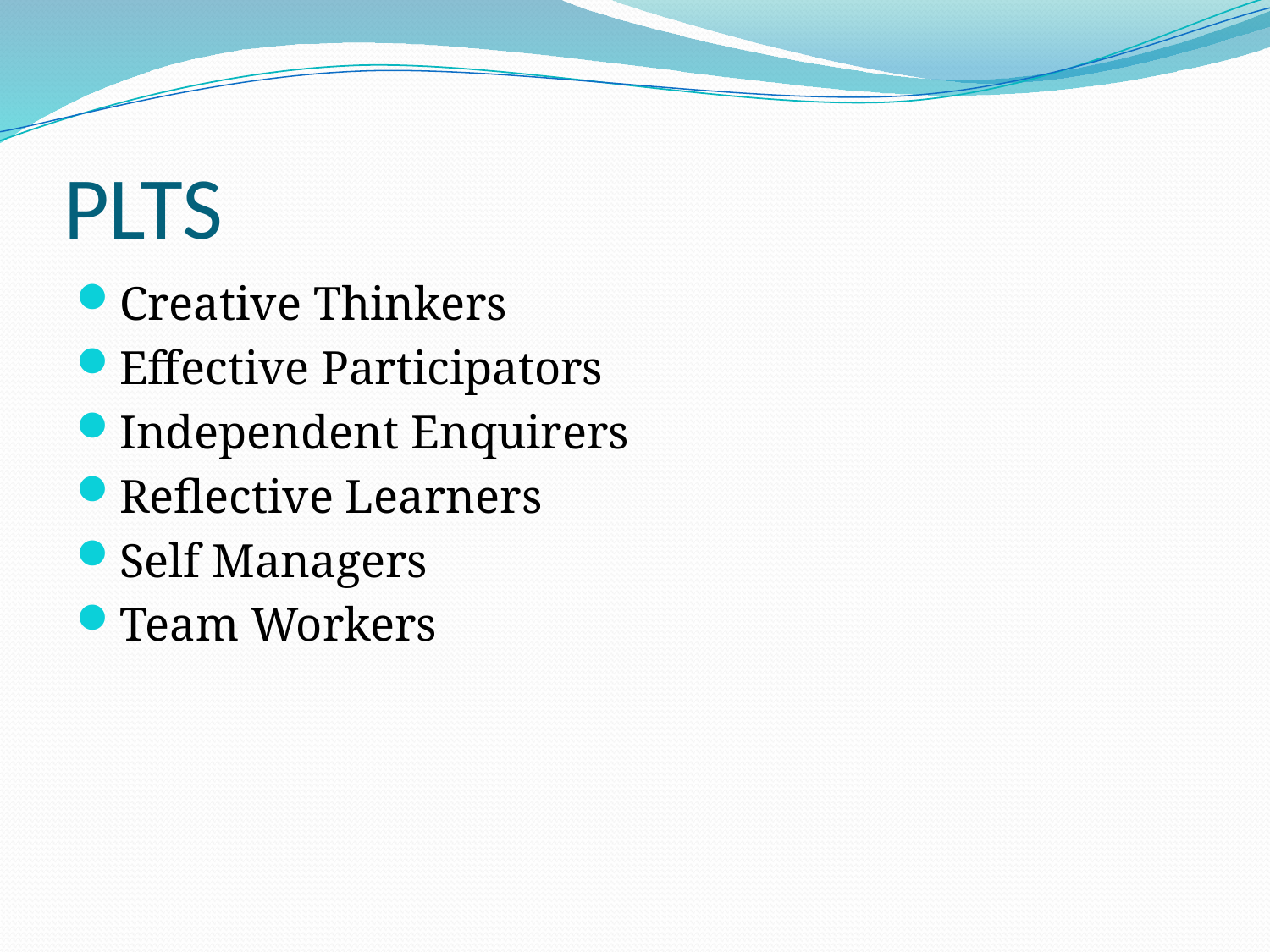

# PLTS
Creative Thinkers
Effective Participators
Independent Enquirers
Reflective Learners
Self Managers
Team Workers